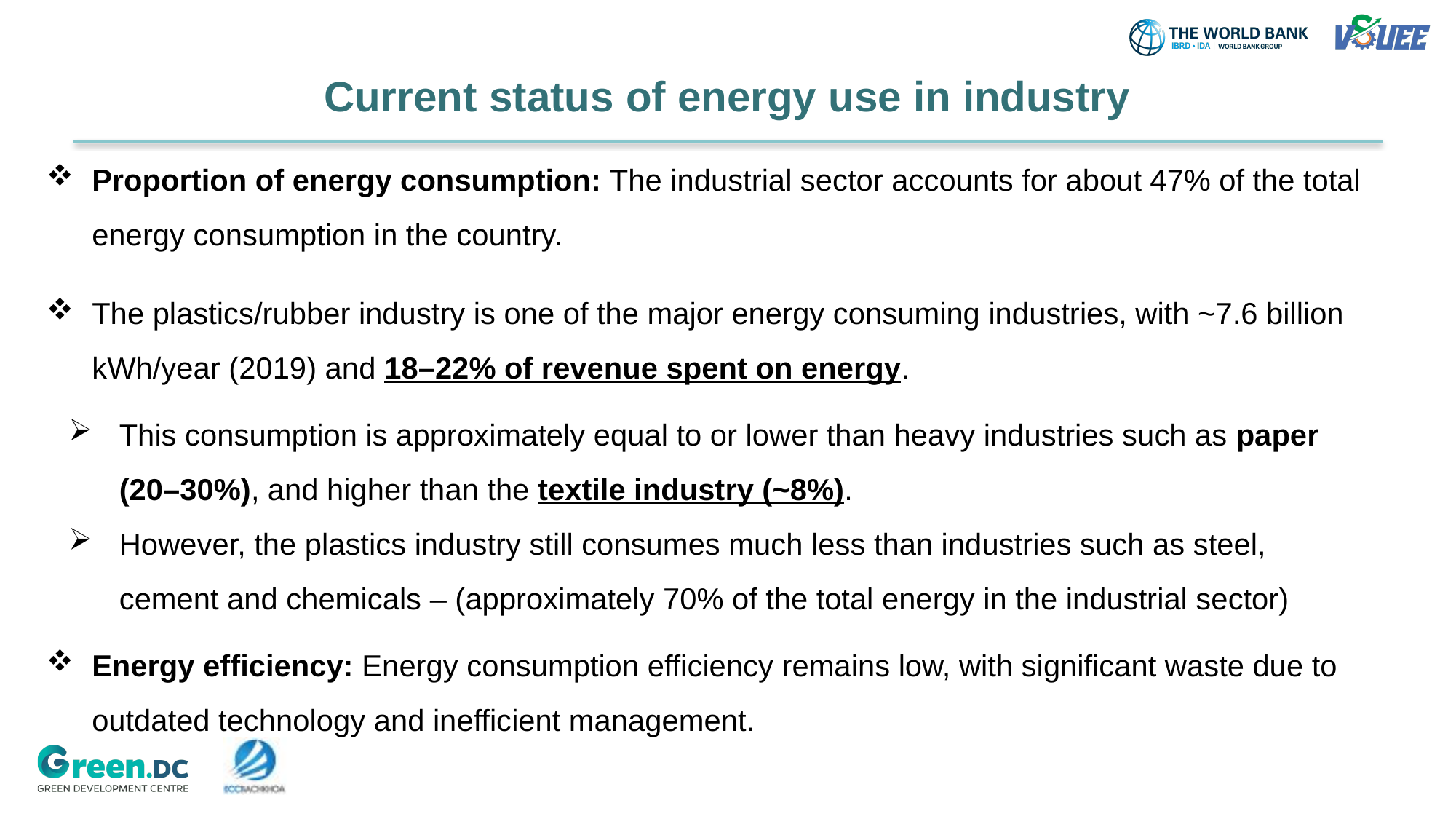

# Current status of energy use in industry
Proportion of energy consumption: The industrial sector accounts for about 47% of the total energy consumption in the country.
The plastics/rubber industry is one of the major energy consuming industries, with ~7.6 billion kWh/year (2019) and 18–22% of revenue spent on energy.
This consumption is approximately equal to or lower than heavy industries such as paper (20–30%), and higher than the textile industry (~8%).
However, the plastics industry still consumes much less than industries such as steel, cement and chemicals – (approximately 70% of the total energy in the industrial sector)
Energy efficiency: Energy consumption efficiency remains low, with significant waste due to outdated technology and inefficient management.